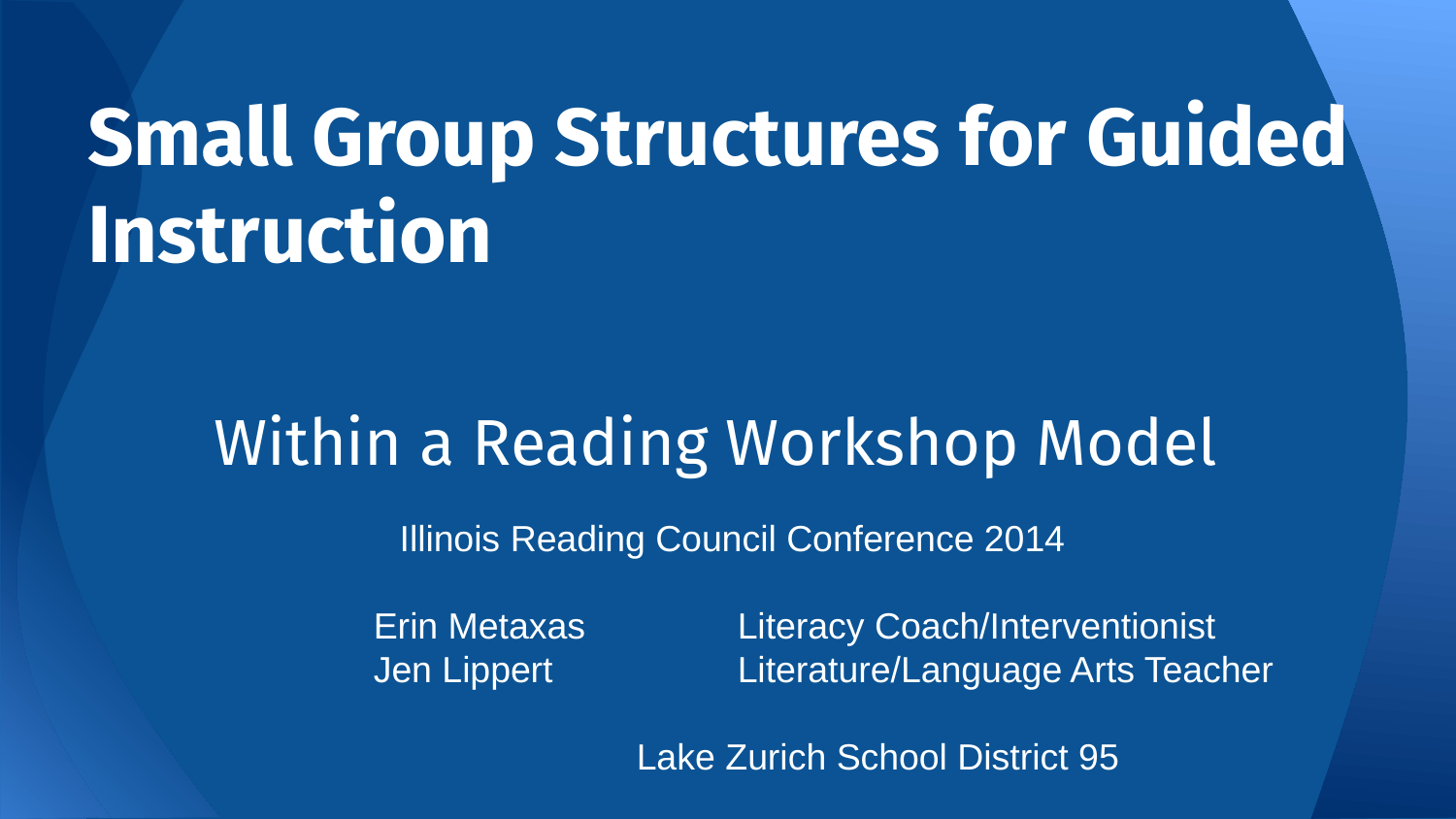

# Small Group Structures for Guided Instruction
Within a Reading Workshop Model
Illinois Reading Council Conference 2014

Erin Metaxas		Literacy Coach/Interventionist
Jen Lippert		Literature/Language Arts Teacher

Lake Zurich School District 95